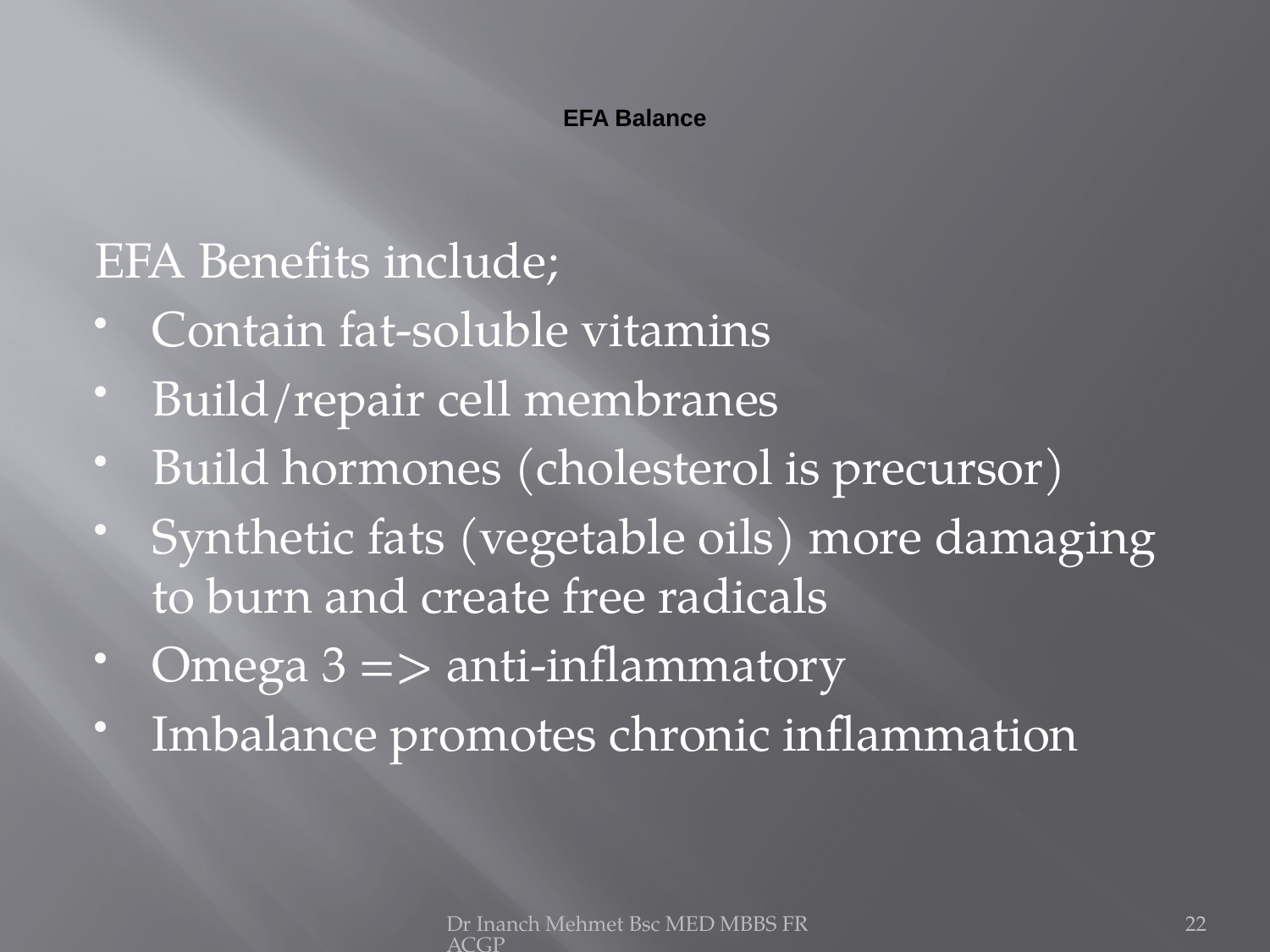

# EFA Balance
EFA Benefits include;
Contain fat-soluble vitamins
Build/repair cell membranes
Build hormones (cholesterol is precursor)
Synthetic fats (vegetable oils) more damaging to burn and create free radicals
Omega 3 => anti-inflammatory
Imbalance promotes chronic inflammation

Dr Inanch Mehmet Bsc MED MBBS FRACGP
22